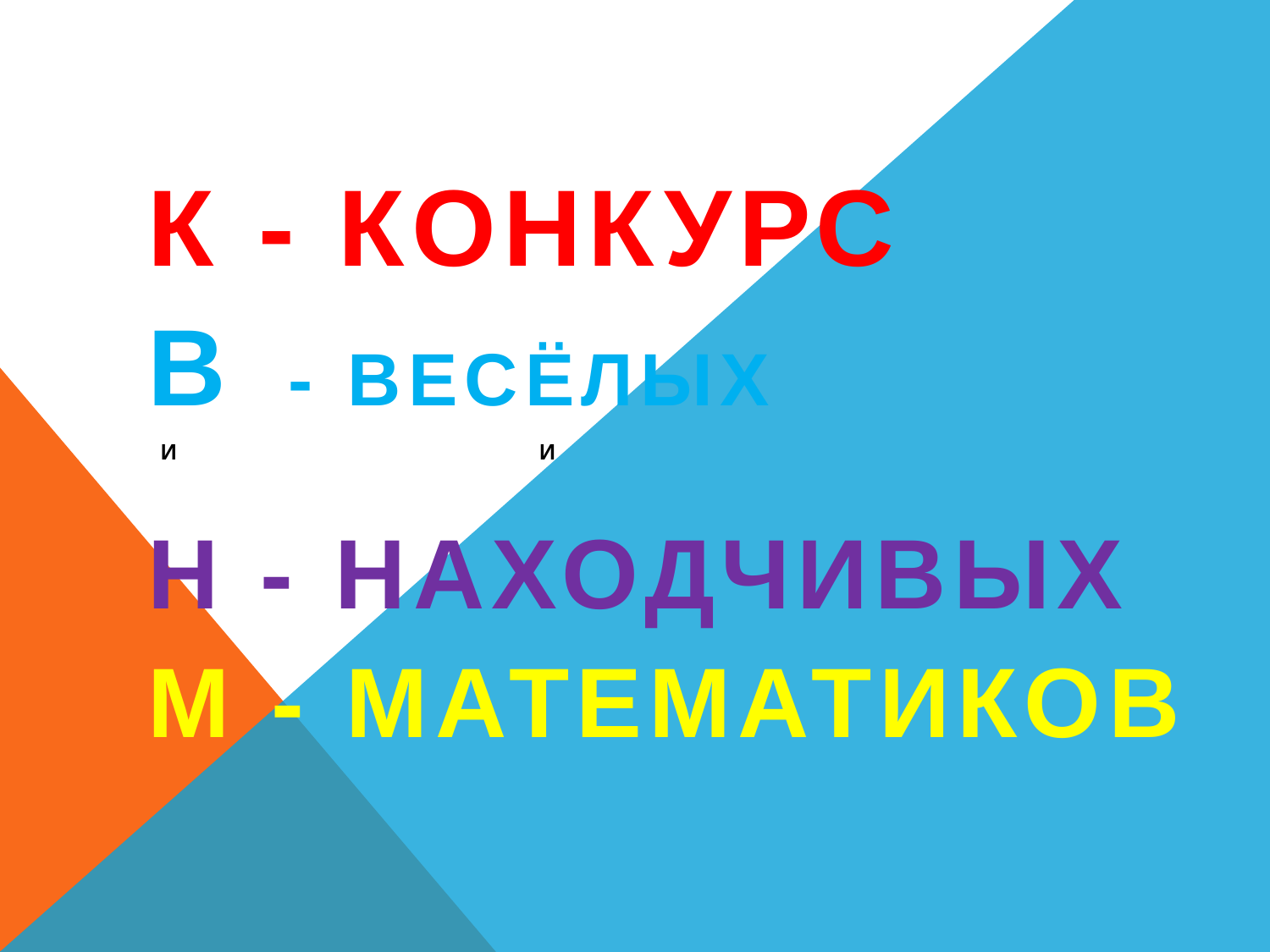

#
К - конкурс
В  - весёлых
 И                           и

Н - находчивых
М - математиков